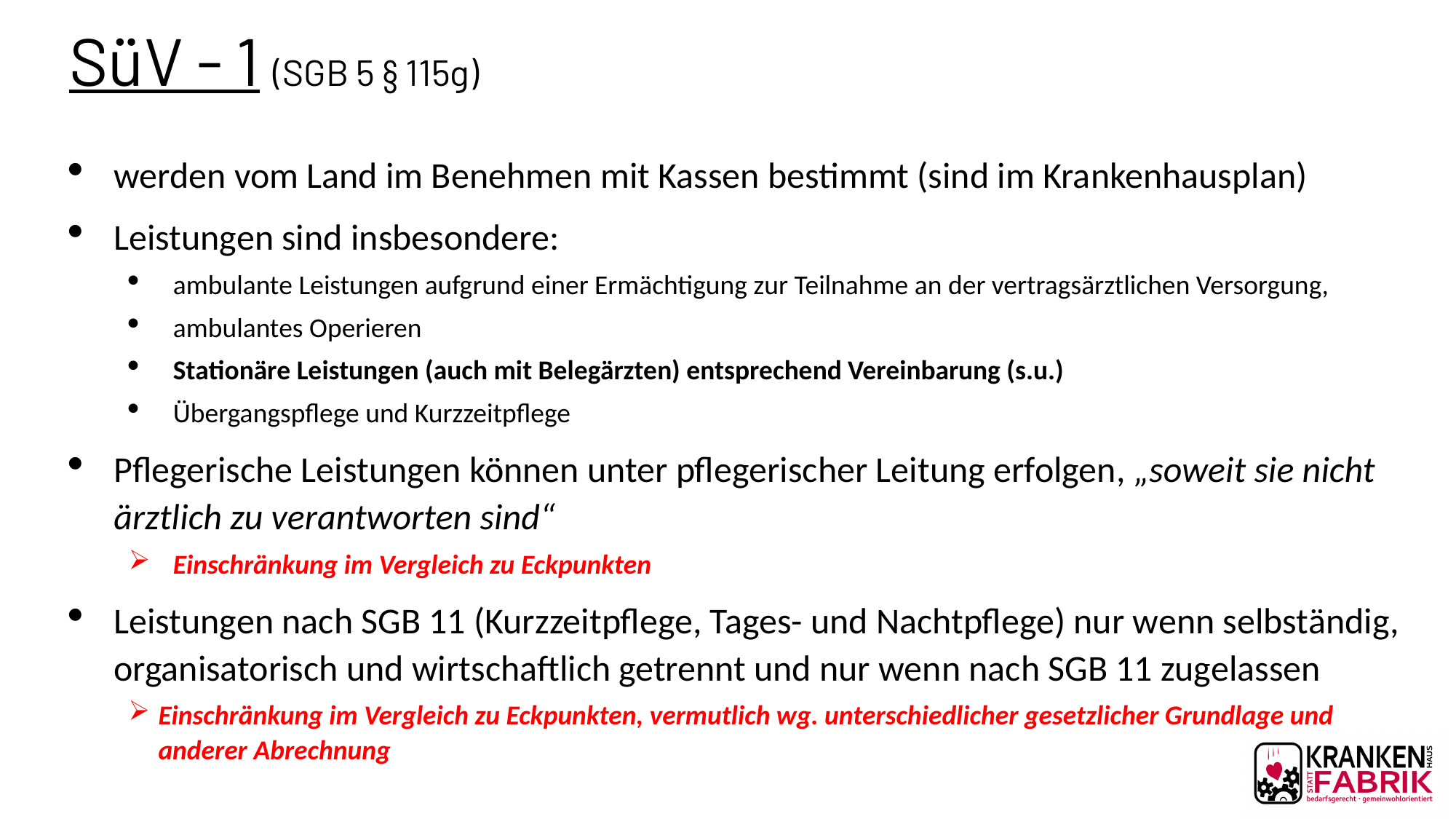

# SüV - 1 (SGB 5 § 115g)
werden vom Land im Benehmen mit Kassen bestimmt (sind im Krankenhausplan)
Leistungen sind insbesondere:
ambulante Leistungen aufgrund einer Ermächtigung zur Teilnahme an der vertragsärztlichen Versorgung,
ambulantes Operieren
Stationäre Leistungen (auch mit Belegärzten) entsprechend Vereinbarung (s.u.)
Übergangspflege und Kurzzeitpflege
Pflegerische Leistungen können unter pflegerischer Leitung erfolgen, „soweit sie nicht ärztlich zu verantworten sind“
Einschränkung im Vergleich zu Eckpunkten
Leistungen nach SGB 11 (Kurzzeitpflege, Tages- und Nachtpflege) nur wenn selbständig, organisatorisch und wirtschaftlich getrennt und nur wenn nach SGB 11 zugelassen
Einschränkung im Vergleich zu Eckpunkten, vermutlich wg. unterschiedlicher gesetzlicher Grundlage und anderer Abrechnung